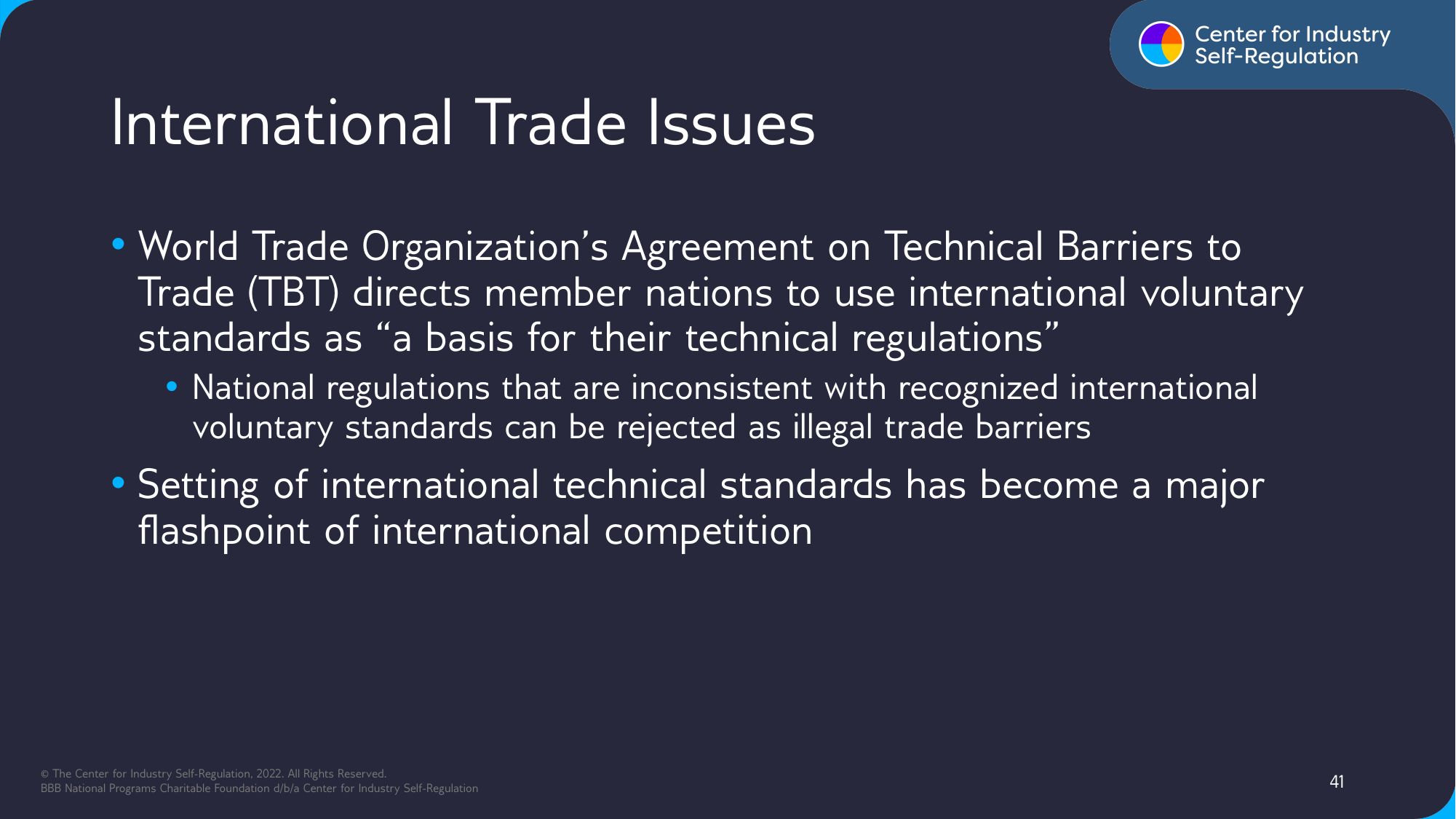

# International Trade Issues
World Trade Organization’s Agreement on Technical Barriers to Trade (TBT) directs member nations to use international voluntary standards as “a basis for their technical regulations”​
National regulations that are inconsistent with recognized international voluntary standards can be rejected as illegal trade barriers​
Setting of international technical standards has become a major flashpoint of international competition​
41